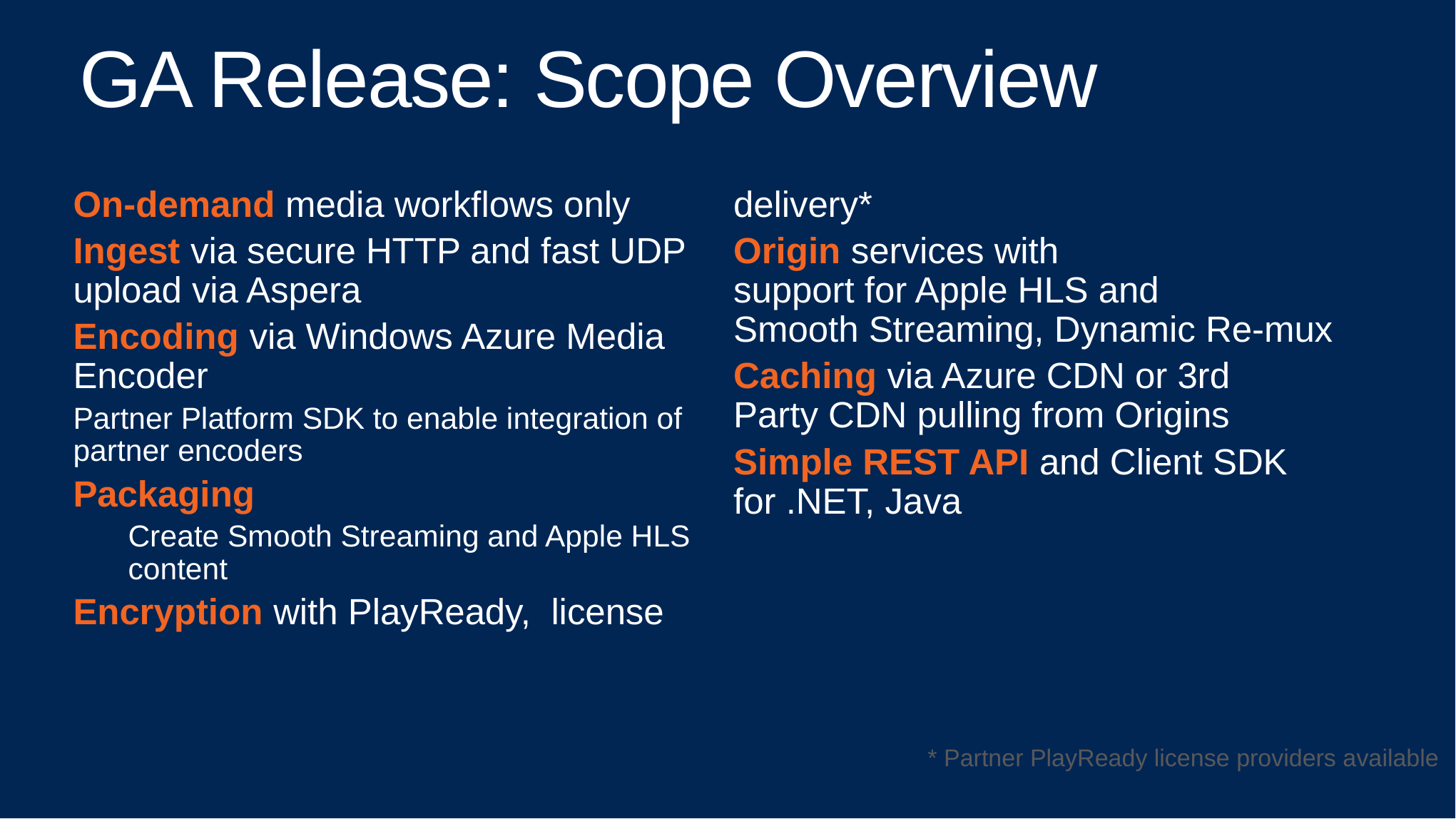

# GA Release: Scope Overview
On-demand media workflows only
Ingest via secure HTTP and fast UDP upload via Aspera
Encoding via Windows Azure Media Encoder
Partner Platform SDK to enable integration of partner encoders
Packaging
Create Smooth Streaming and Apple HLS content
Encryption with PlayReady,  license delivery*
Origin services with
support for Apple HLS and
Smooth Streaming, Dynamic Re-mux
Caching via Azure CDN or 3rd
Party CDN pulling from Origins
Simple REST API and Client SDK
for .NET, Java
* Partner PlayReady license providers available